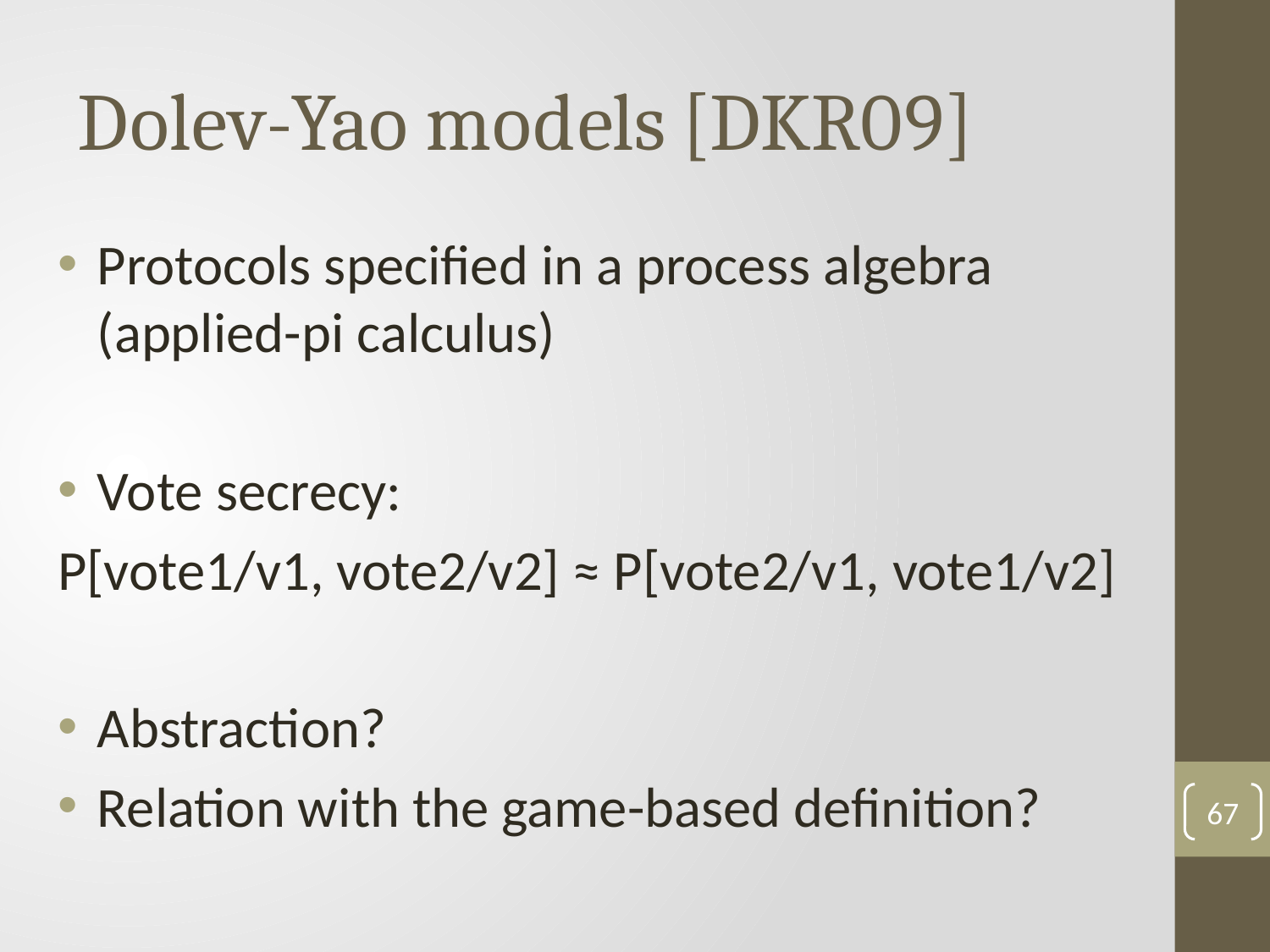

# Dolev-Yao models [DKR09]
Protocols specified in a process algebra (applied-pi calculus)

Vote secrecy:
P[vote1/v1, vote2/v2] ≈ P[vote2/v1, vote1/v2]

Abstraction?
Relation with the game-based definition?

67